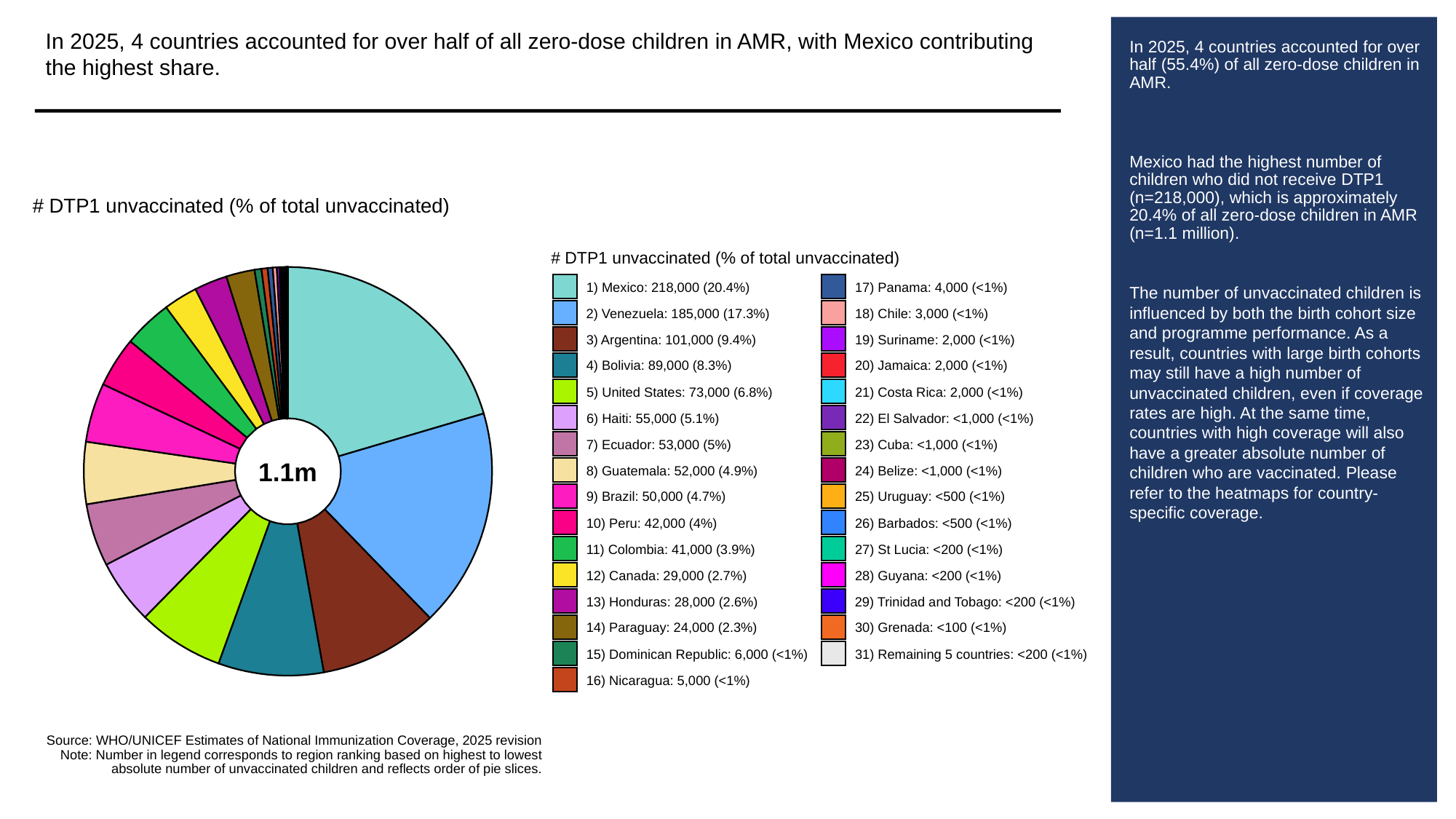

In 2025, 4 countries accounted for over half of all zero-dose children in AMR, with Mexico contributing the highest share.
# In 2025, 4 countries accounted for over half (55.4%) of all zero-dose children in AMR.

Mexico had the highest number of children who did not receive DTP1 (n=218,000), which is approximately 20.4% of all zero-dose children in AMR (n=1.1 million).

The number of unvaccinated children is influenced by both the birth cohort size and programme performance. As a result, countries with large birth cohorts may still have a high number of unvaccinated children, even if coverage rates are high. At the same time, countries with high coverage will also have a greater absolute number of children who are vaccinated. Please refer to the heatmaps for country-specific coverage.

# DTP1 unvaccinated (% of total unvaccinated)
# DTP1 unvaccinated (% of total unvaccinated)

1) Mexico: 218,000 (20.4%)
17) Panama: 4,000 (<1%)

2) Venezuela: 185,000 (17.3%)
18) Chile: 3,000 (<1%)

3) Argentina: 101,000 (9.4%)
19) Suriname: 2,000 (<1%)

4) Bolivia: 89,000 (8.3%)
20) Jamaica: 2,000 (<1%)

5) United States: 73,000 (6.8%)
21) Costa Rica: 2,000 (<1%)

6) Haiti: 55,000 (5.1%)
22) El Salvador: <1,000 (<1%)

7) Ecuador: 53,000 (5%)
23) Cuba: <1,000 (<1%)

1.1m
8) Guatemala: 52,000 (4.9%)
24) Belize: <1,000 (<1%)

9) Brazil: 50,000 (4.7%)
25) Uruguay: <500 (<1%)

10) Peru: 42,000 (4%)
26) Barbados: <500 (<1%)

11) Colombia: 41,000 (3.9%)
27) St Lucia: <200 (<1%)

12) Canada: 29,000 (2.7%)
28) Guyana: <200 (<1%)

13) Honduras: 28,000 (2.6%)
29) Trinidad and Tobago: <200 (<1%)

14) Paraguay: 24,000 (2.3%)
30) Grenada: <100 (<1%)

15) Dominican Republic: 6,000 (<1%)
31) Remaining 5 countries: <200 (<1%)

16) Nicaragua: 5,000 (<1%)
Source: WHO/UNICEF Estimates of National Immunization Coverage, 2025 revision
Note: Number in legend corresponds to region ranking based on highest to lowest
absolute number of unvaccinated children and reflects order of pie slices.